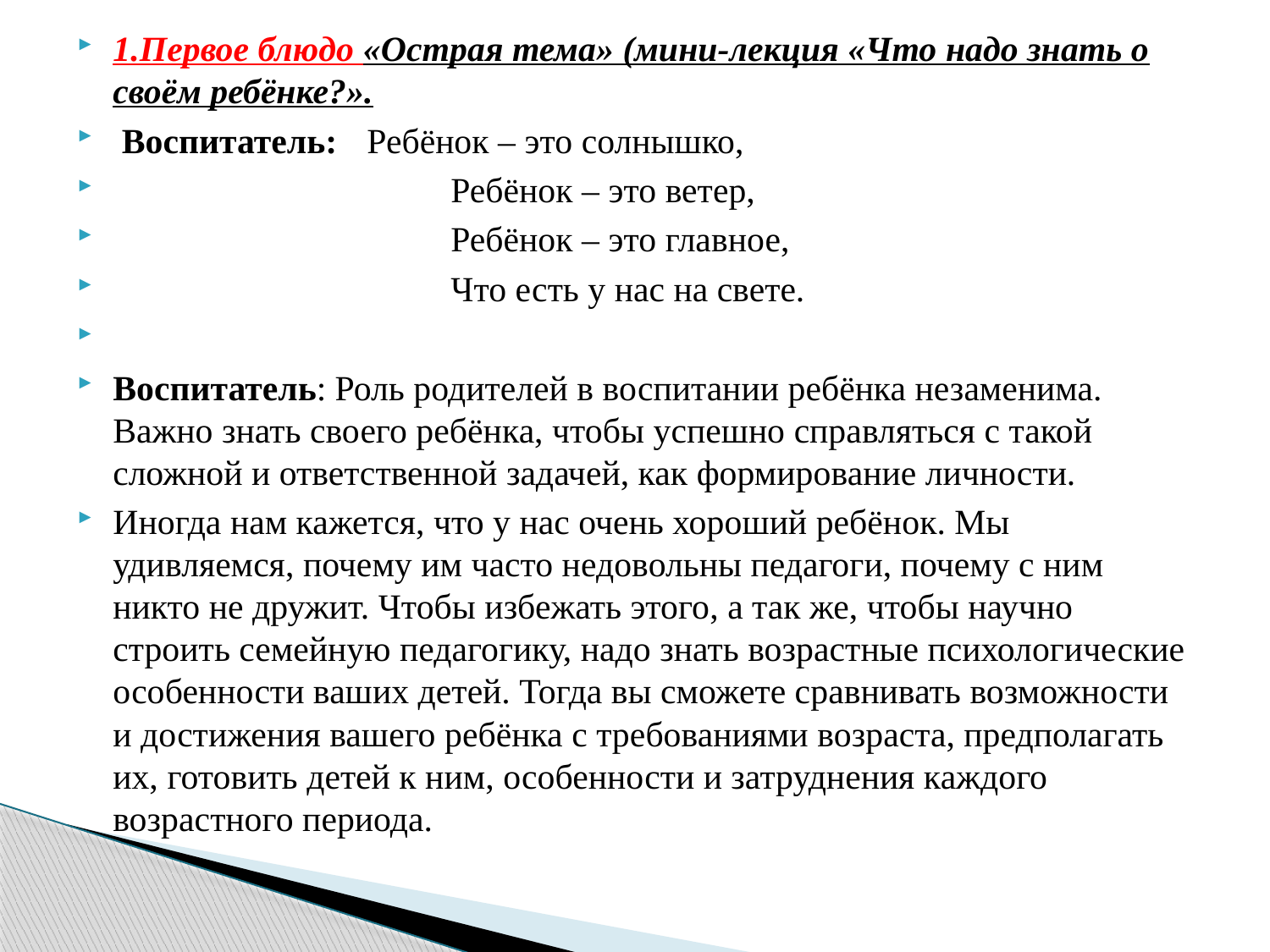

1.Первое блюдо «Острая тема» (мини-лекция «Что надо знать о своём ребёнке?».
 Воспитатель:	Ребёнок – это солнышко,
                                      Ребёнок – это ветер,
                                      Ребёнок – это главное,
                                      Что есть у нас на свете.

Воспитатель: Роль родителей в воспитании ребёнка незаменима. Важно знать своего ребёнка, чтобы успешно справляться с такой сложной и ответственной задачей, как формирование личности.
Иногда нам кажется, что у нас очень хороший ребёнок. Мы удивляемся, почему им часто недовольны педагоги, почему с ним никто не дружит. Чтобы избежать этого, а так же, чтобы научно строить семейную педагогику, надо знать возрастные психологические особенности ваших детей. Тогда вы сможете сравнивать возможности и достижения вашего ребёнка с требованиями возраста, предполагать их, готовить детей к ним, особенности и затруднения каждого возрастного периода.

#